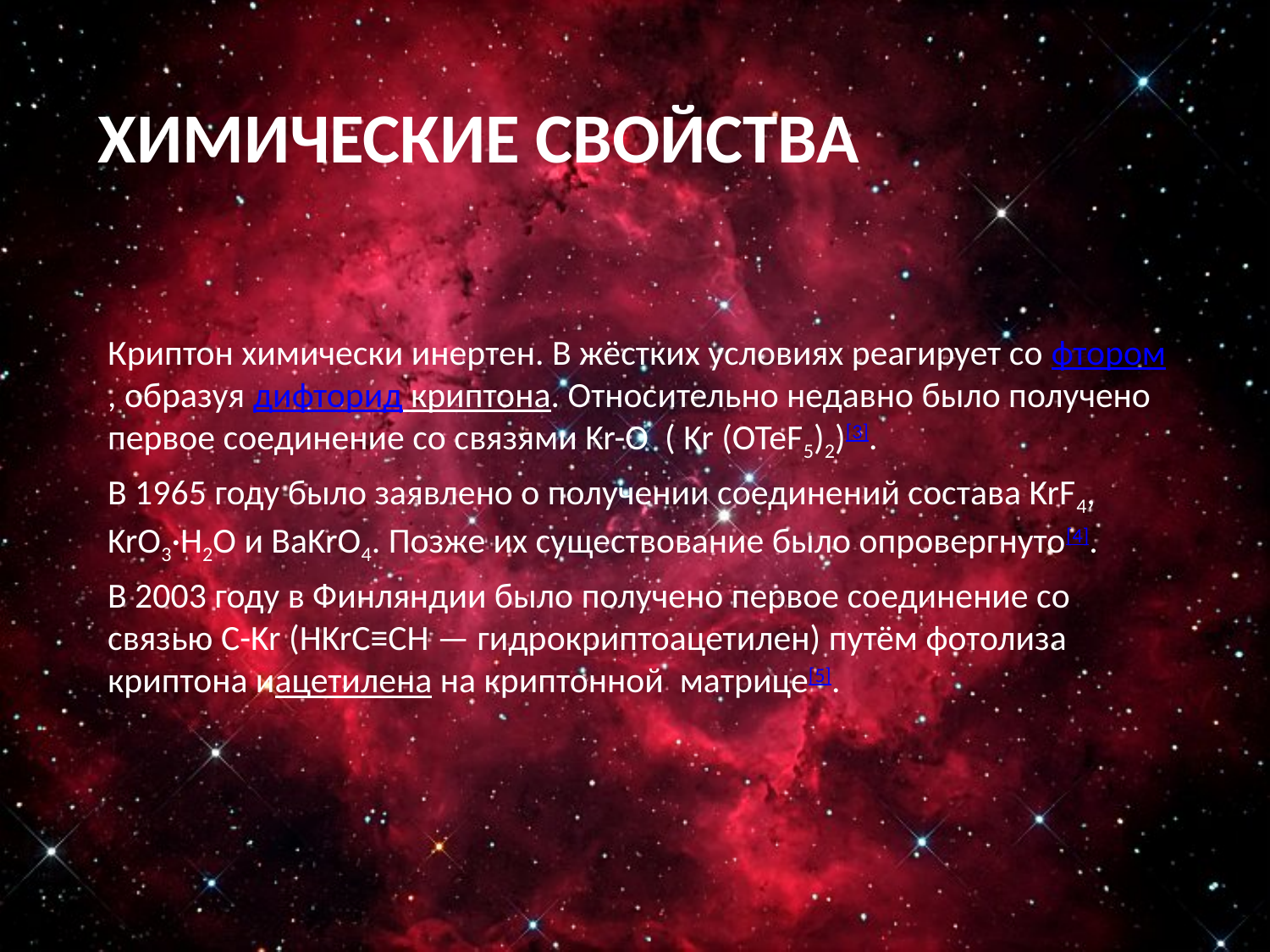

# Химические Свойства
Криптон химически инертен. В жёстких условиях реагирует со фтором, образуя дифторид криптона. Относительно недавно было получено первое соединение со связями Kr-O  ( Kr (OTeF5)2)[3].
В 1965 году было заявлено о получении соединений состава KrF4, KrO3·H2O и BaKrO4. Позже их существование было опровергнуто[4].
В 2003 году в Финляндии было получено первое соединение со связью C-Kr (HKrC≡CH — гидрокриптоацетилен) путём фотолиза криптона иацетилена на криптонной  матрице[5].